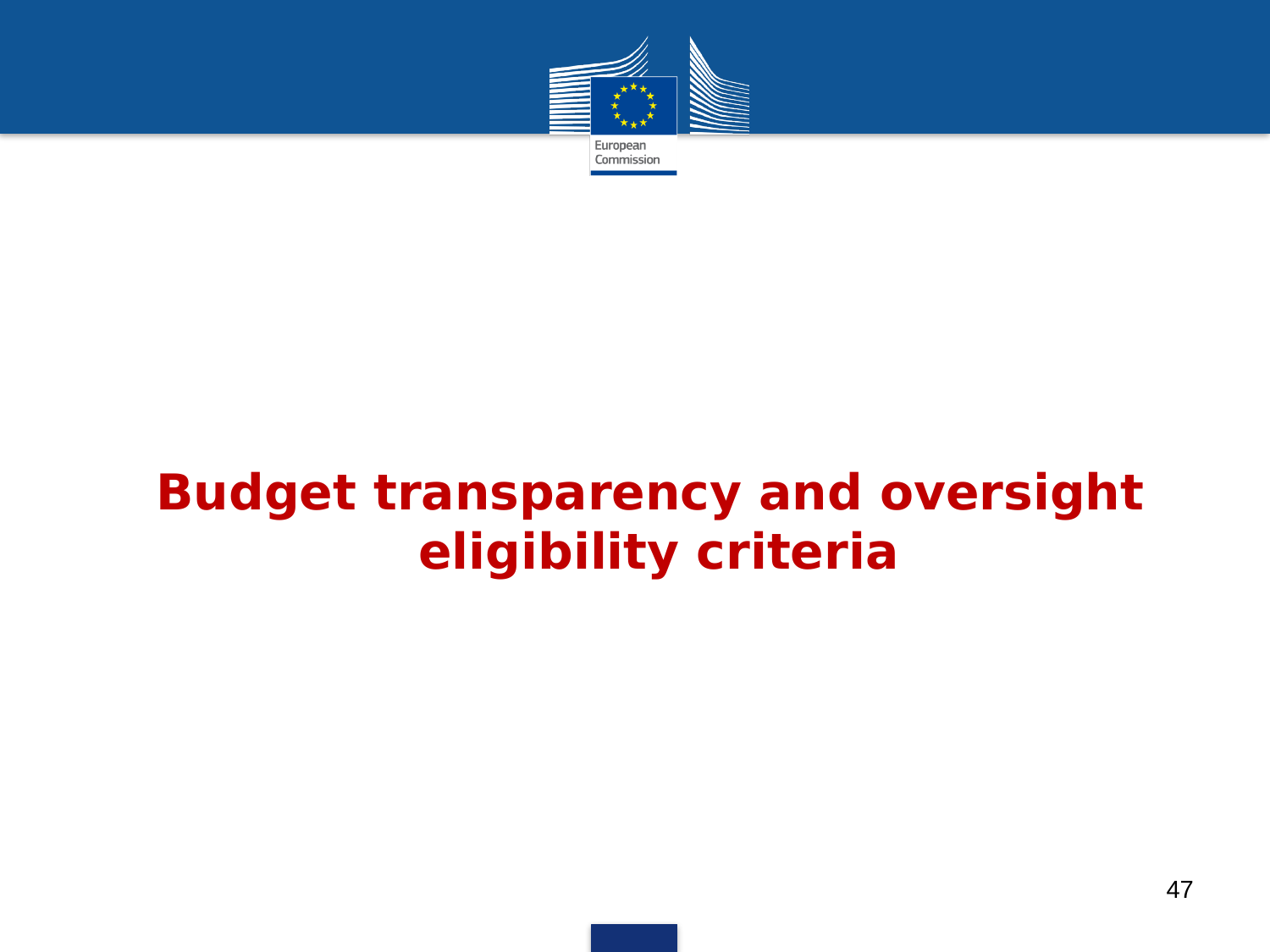

Budget transparency and oversight  eligibility criteria
47